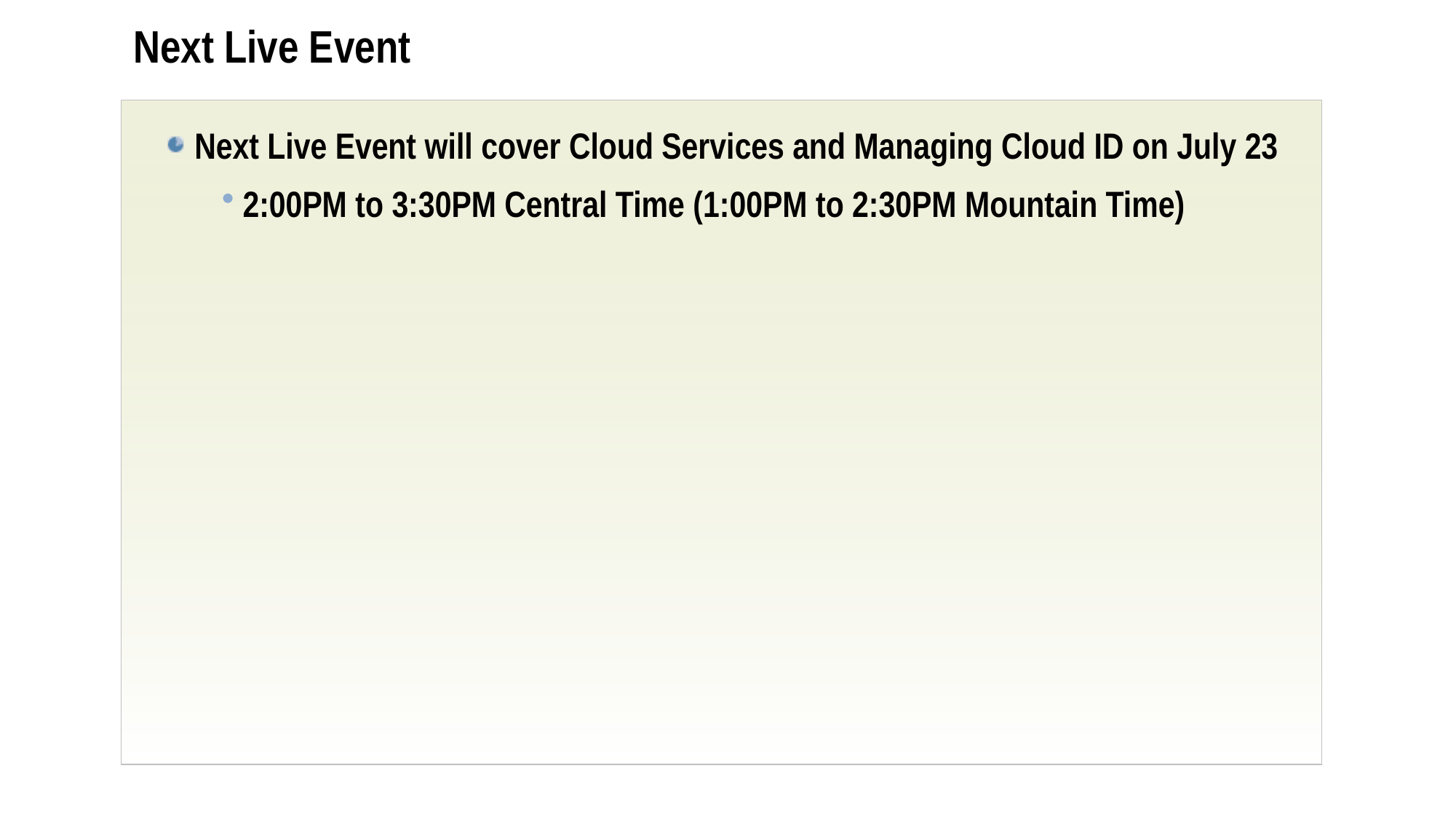

# Next Live Event
Next Live Event will cover Cloud Services and Managing Cloud ID on July 23
2:00PM to 3:30PM Central Time (1:00PM to 2:30PM Mountain Time)